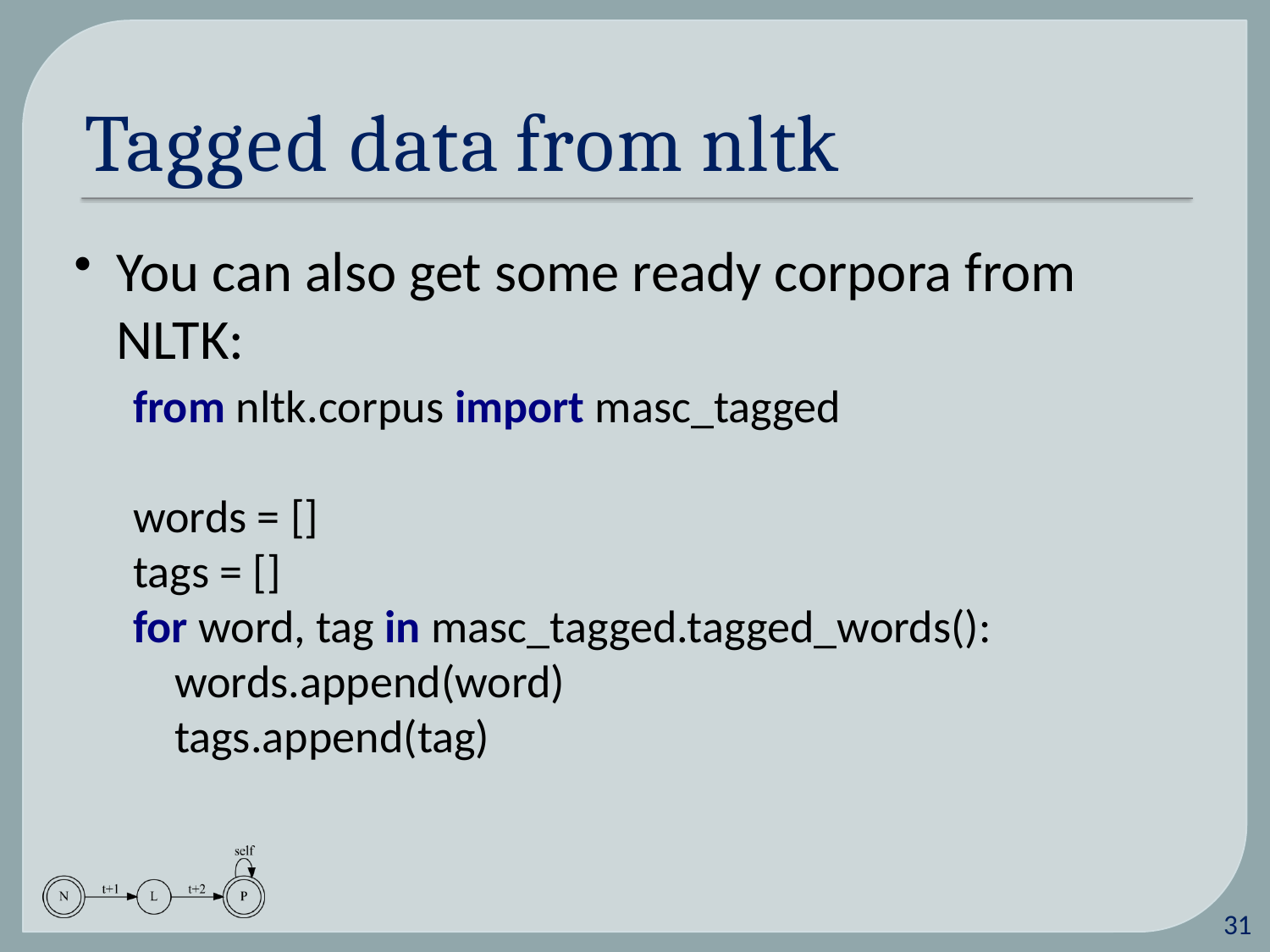

# Tagged data from nltk
You can also get some ready corpora from NLTK:
from nltk.corpus import masc_tagged
words = []
tags = []
for word, tag in masc_tagged.tagged_words():
    words.append(word)
    tags.append(tag)
31